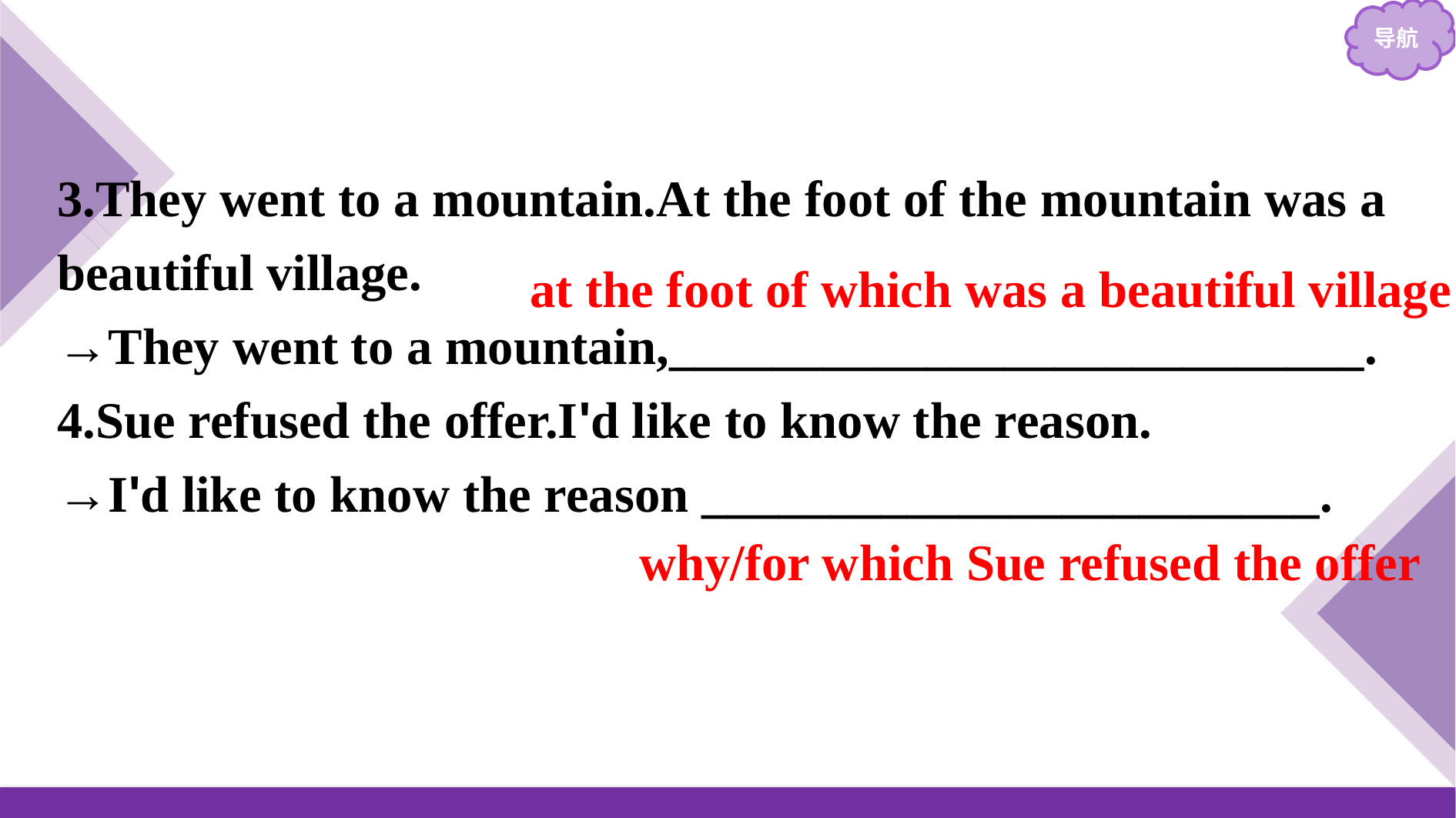

3.They went to a mountain.At the foot of the mountain was a beautiful village.
→They went to a mountain,___________________________.
4.Sue refused the offer.I'd like to know the reason.
→I'd like to know the reason ________________________.
at the foot of which was a beautiful village
why/for which Sue refused the offer